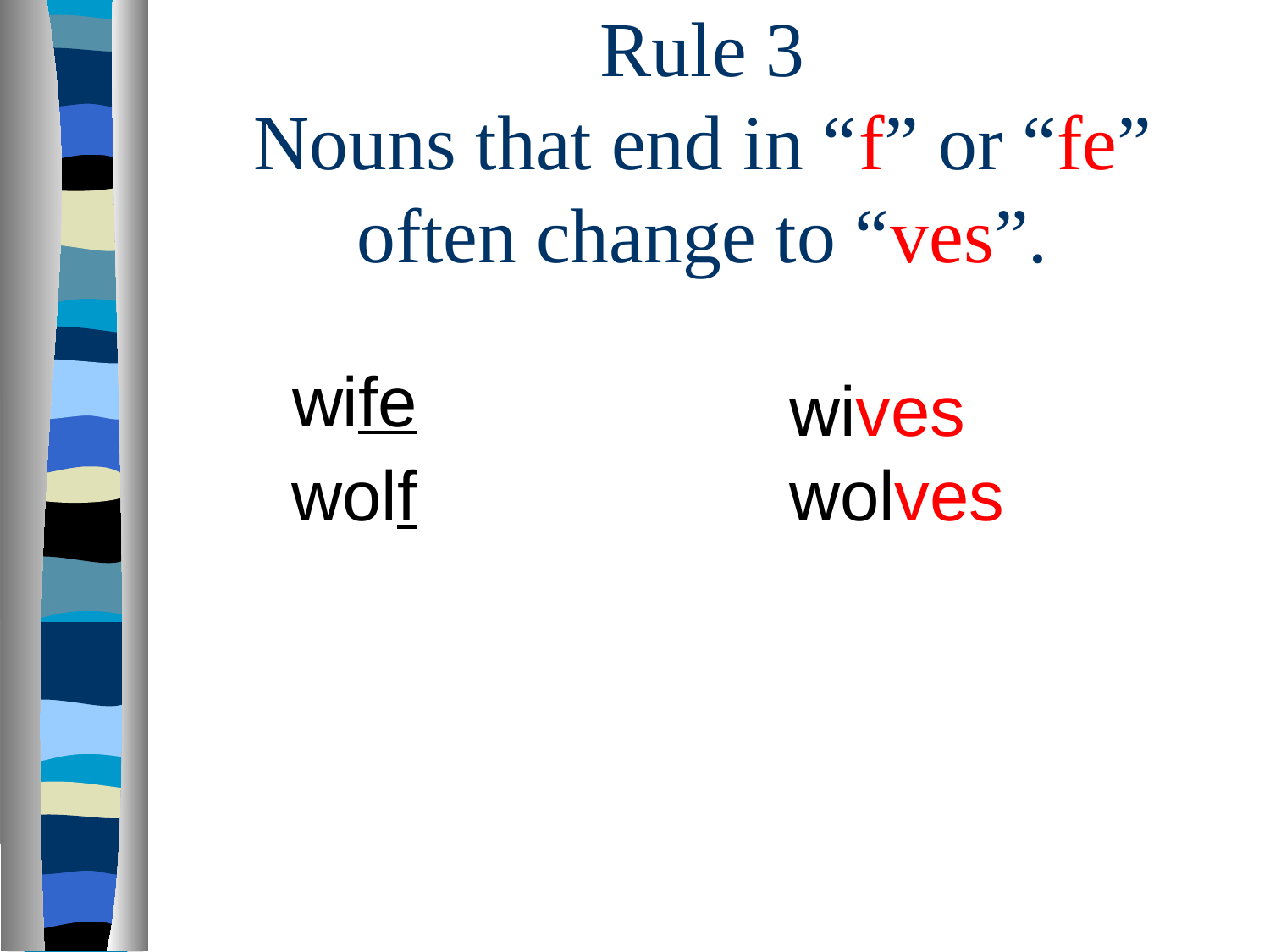

# Rule 3 Nouns that end in “f” or “fe” often change to “ves”.
wife
wives
wolf
wolves